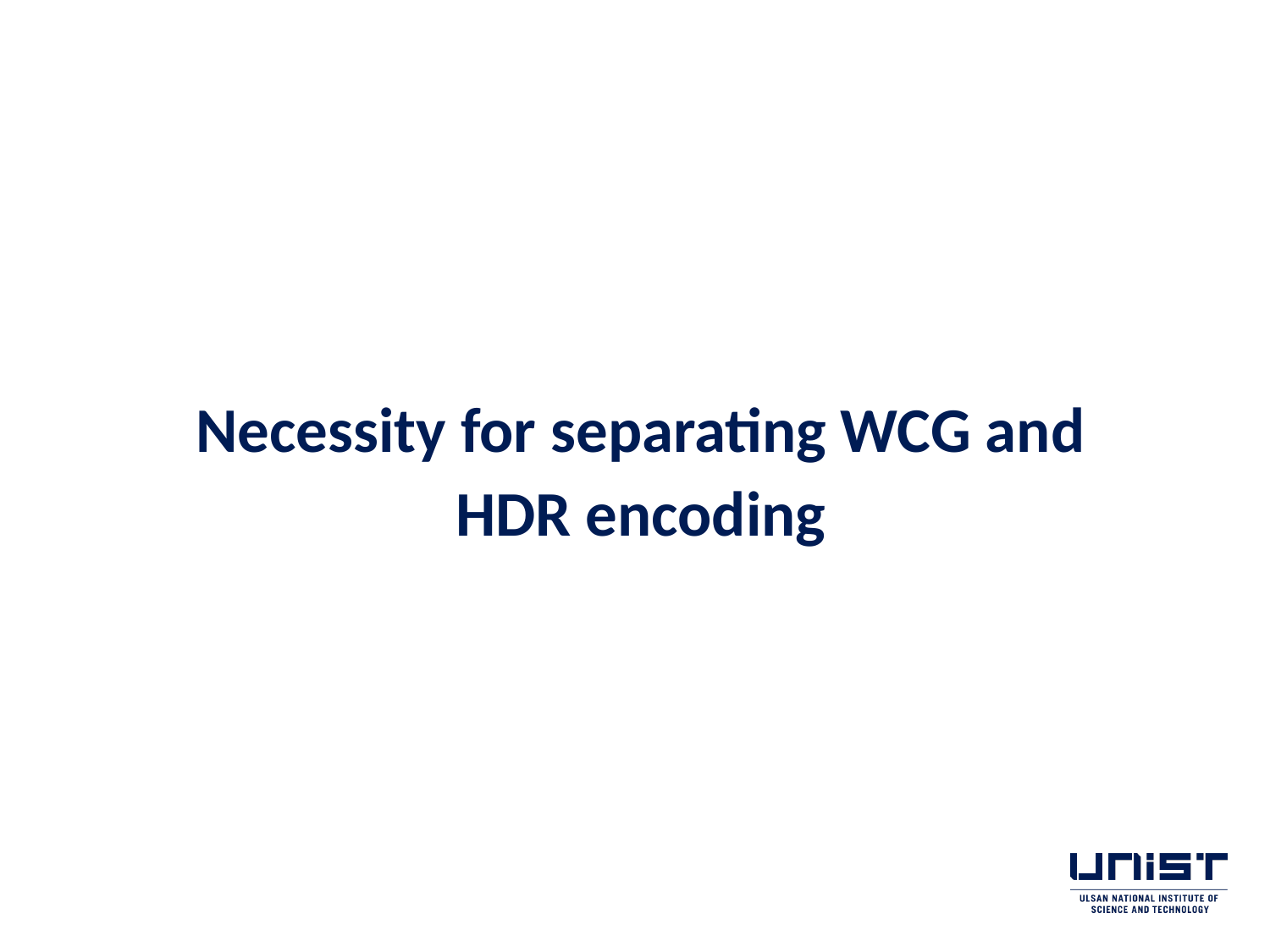

# Necessity for separating WCG and HDR encoding